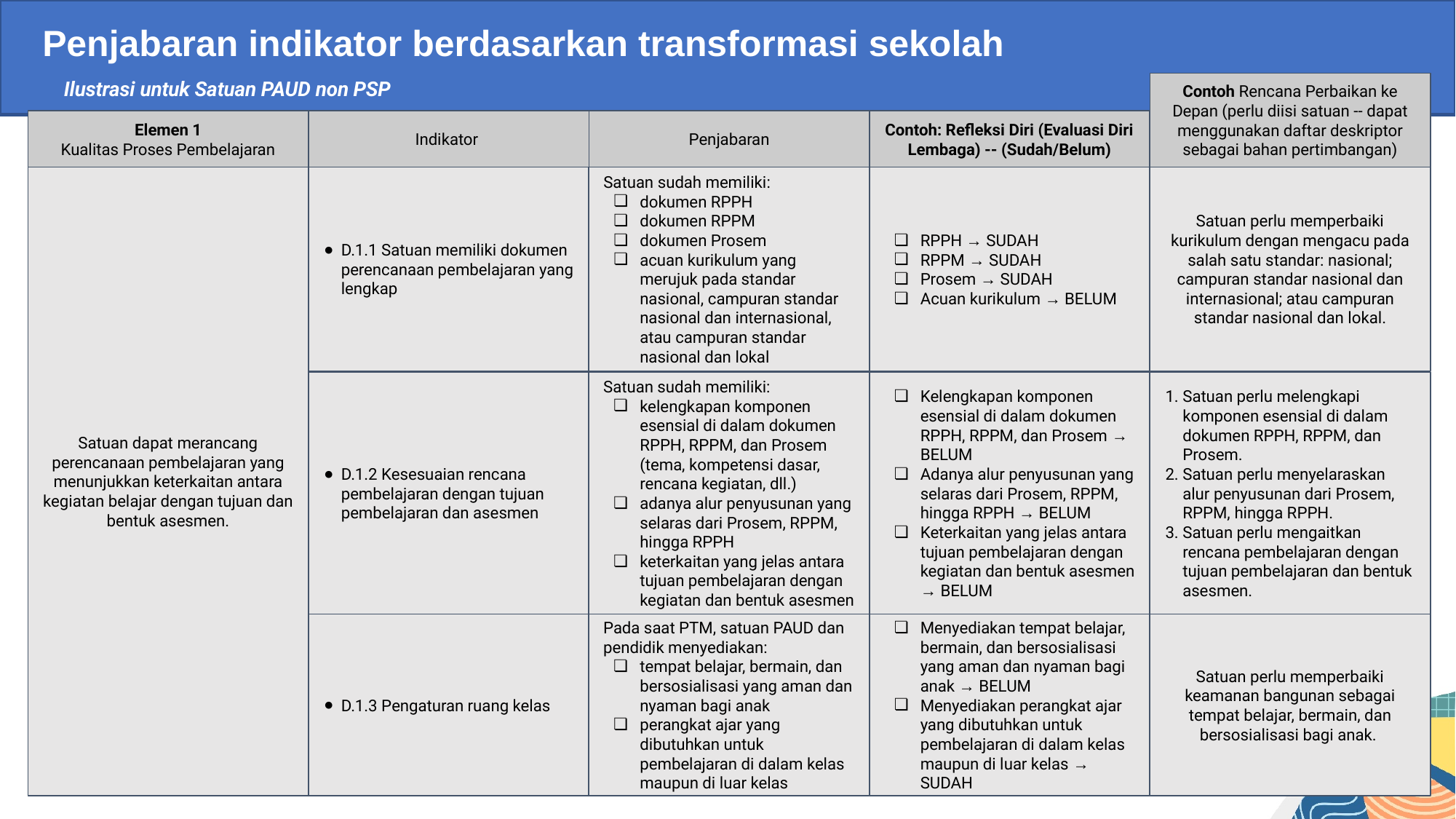

Penjabaran indikator berdasarkan transformasi sekolah
Ilustrasi untuk Satuan PAUD non PSP
Contoh Rencana Perbaikan ke Depan (perlu diisi satuan -- dapat menggunakan daftar deskriptor sebagai bahan pertimbangan)
Elemen 1
Kualitas Proses Pembelajaran
Indikator
Penjabaran
Contoh: Refleksi Diri (Evaluasi Diri Lembaga) -- (Sudah/Belum)
Satuan dapat merancang perencanaan pembelajaran yang menunjukkan keterkaitan antara kegiatan belajar dengan tujuan dan bentuk asesmen.
D.1.1 Satuan memiliki dokumen perencanaan pembelajaran yang lengkap
Satuan sudah memiliki:
dokumen RPPH
dokumen RPPM
dokumen Prosem
acuan kurikulum yang merujuk pada standar nasional, campuran standar nasional dan internasional, atau campuran standar nasional dan lokal
RPPH → SUDAH
RPPM → SUDAH
Prosem → SUDAH
Acuan kurikulum → BELUM
Satuan perlu memperbaiki kurikulum dengan mengacu pada salah satu standar: nasional; campuran standar nasional dan internasional; atau campuran standar nasional dan lokal.
D.1.2 Kesesuaian rencana pembelajaran dengan tujuan pembelajaran dan asesmen
Satuan sudah memiliki:
kelengkapan komponen esensial di dalam dokumen RPPH, RPPM, dan Prosem (tema, kompetensi dasar, rencana kegiatan, dll.)
adanya alur penyusunan yang selaras dari Prosem, RPPM, hingga RPPH
keterkaitan yang jelas antara tujuan pembelajaran dengan kegiatan dan bentuk asesmen
Kelengkapan komponen esensial di dalam dokumen RPPH, RPPM, dan Prosem → BELUM
Adanya alur penyusunan yang selaras dari Prosem, RPPM, hingga RPPH → BELUM
Keterkaitan yang jelas antara tujuan pembelajaran dengan kegiatan dan bentuk asesmen → BELUM
Satuan perlu melengkapi komponen esensial di dalam dokumen RPPH, RPPM, dan Prosem.
Satuan perlu menyelaraskan alur penyusunan dari Prosem, RPPM, hingga RPPH.
Satuan perlu mengaitkan rencana pembelajaran dengan tujuan pembelajaran dan bentuk asesmen.
D.1.3 Pengaturan ruang kelas
Pada saat PTM, satuan PAUD dan pendidik menyediakan:
tempat belajar, bermain, dan bersosialisasi yang aman dan nyaman bagi anak
perangkat ajar yang dibutuhkan untuk pembelajaran di dalam kelas maupun di luar kelas
Menyediakan tempat belajar, bermain, dan bersosialisasi yang aman dan nyaman bagi anak → BELUM
Menyediakan perangkat ajar yang dibutuhkan untuk pembelajaran di dalam kelas maupun di luar kelas → SUDAH
Satuan perlu memperbaiki keamanan bangunan sebagai tempat belajar, bermain, dan bersosialisasi bagi anak.